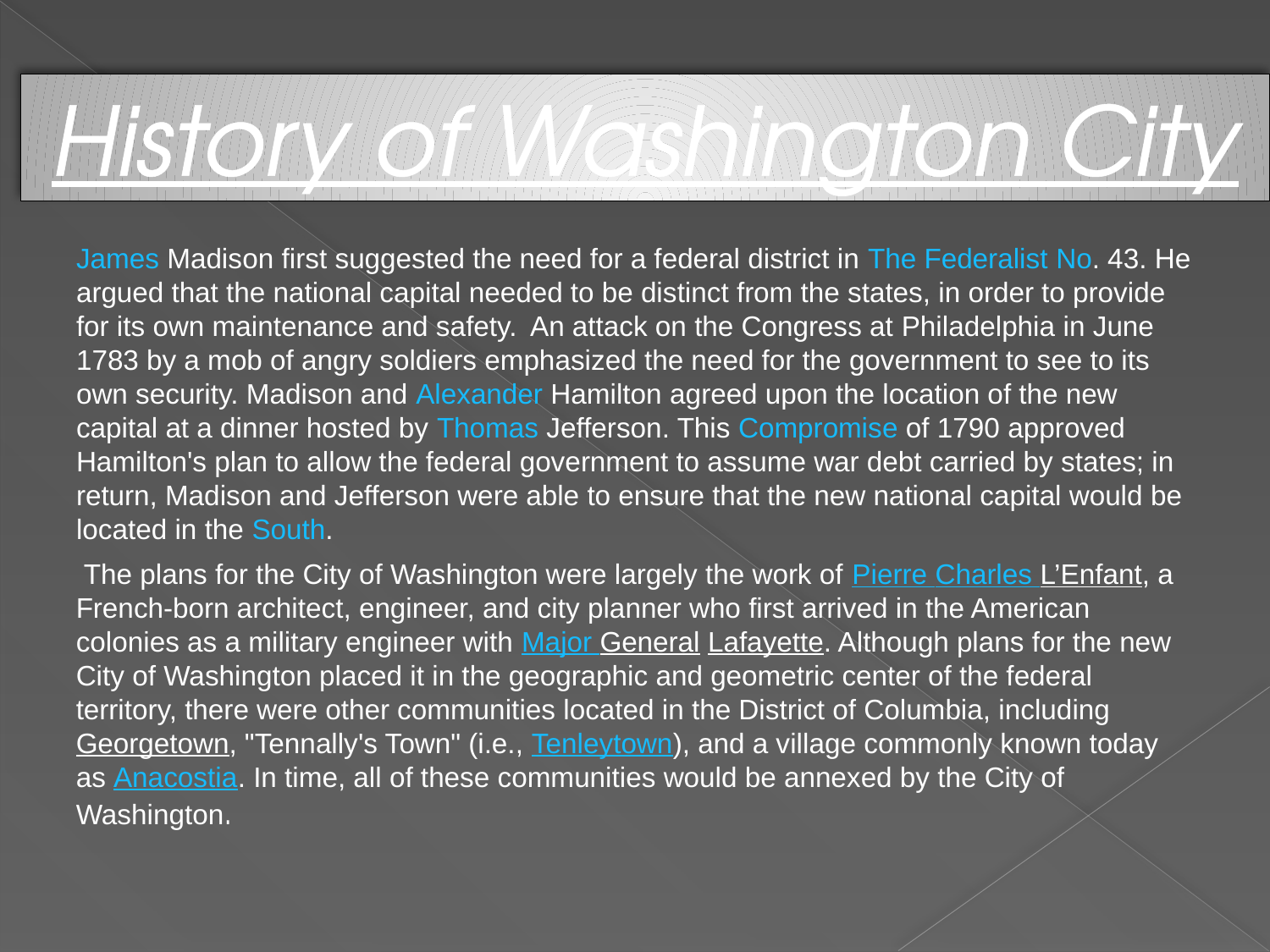

History of Washington City
James Madison first suggested the need for a federal district in The Federalist No. 43. He argued that the national capital needed to be distinct from the states, in order to provide for its own maintenance and safety.  An attack on the Congress at Philadelphia in June 1783 by a mob of angry soldiers emphasized the need for the government to see to its own security. Madison and Alexander Hamilton agreed upon the location of the new capital at a dinner hosted by Thomas Jefferson. This Compromise of 1790 approved Hamilton's plan to allow the federal government to assume war debt carried by states; in return, Madison and Jefferson were able to ensure that the new national capital would be located in the South.
 The plans for the City of Washington were largely the work of Pierre Charles L’Enfant, a French-born architect, engineer, and city planner who first arrived in the American colonies as a military engineer with Major General Lafayette. Although plans for the new City of Washington placed it in the geographic and geometric center of the federal territory, there were other communities located in the District of Columbia, including Georgetown, "Tennally's Town" (i.e., Tenleytown), and a village commonly known today as Anacostia. In time, all of these communities would be annexed by the City of Washington.